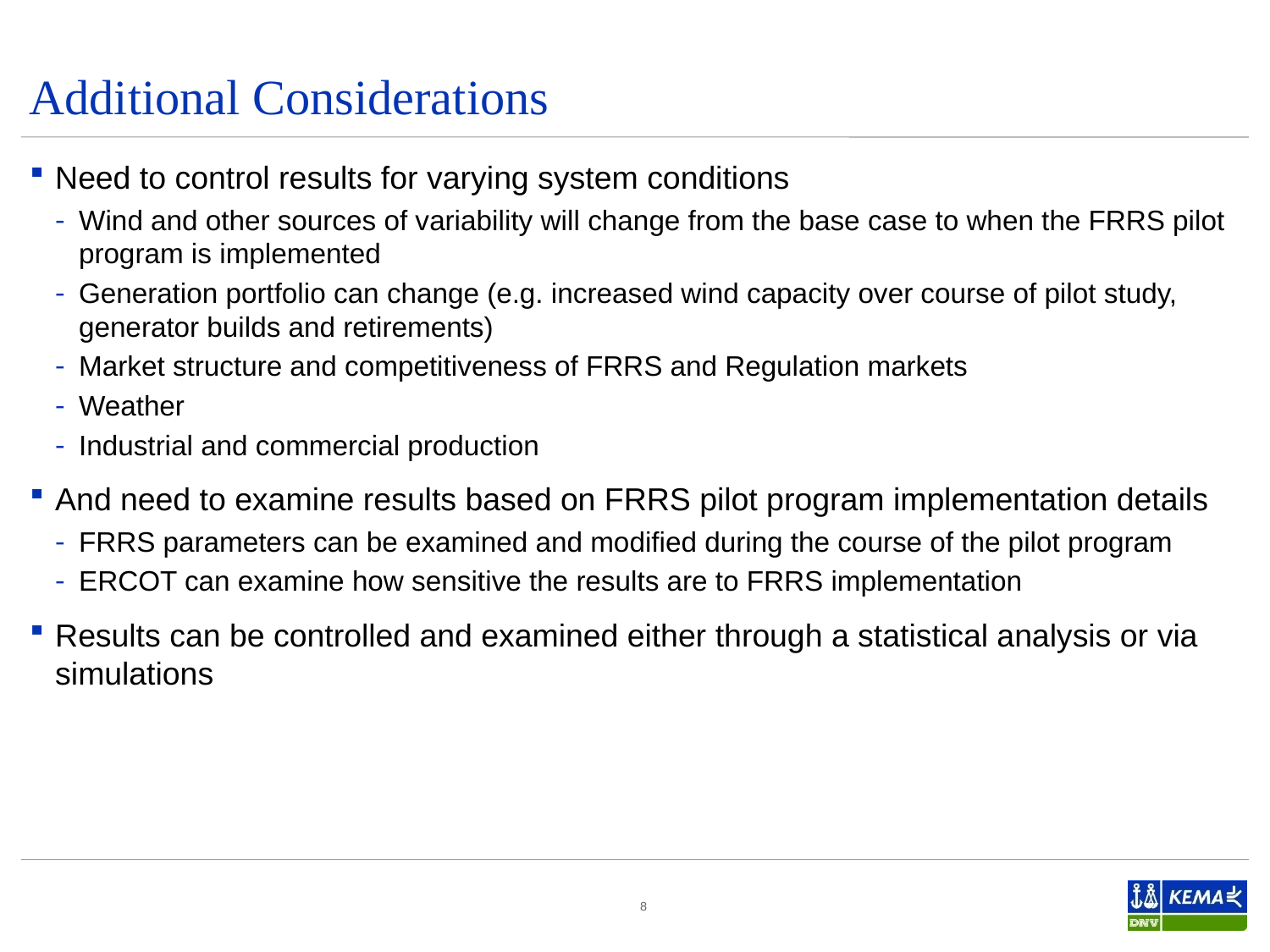

# Additional Considerations
Need to control results for varying system conditions
Wind and other sources of variability will change from the base case to when the FRRS pilot program is implemented
Generation portfolio can change (e.g. increased wind capacity over course of pilot study, generator builds and retirements)
Market structure and competitiveness of FRRS and Regulation markets
Weather
Industrial and commercial production
And need to examine results based on FRRS pilot program implementation details
FRRS parameters can be examined and modified during the course of the pilot program
ERCOT can examine how sensitive the results are to FRRS implementation
Results can be controlled and examined either through a statistical analysis or via simulations

8